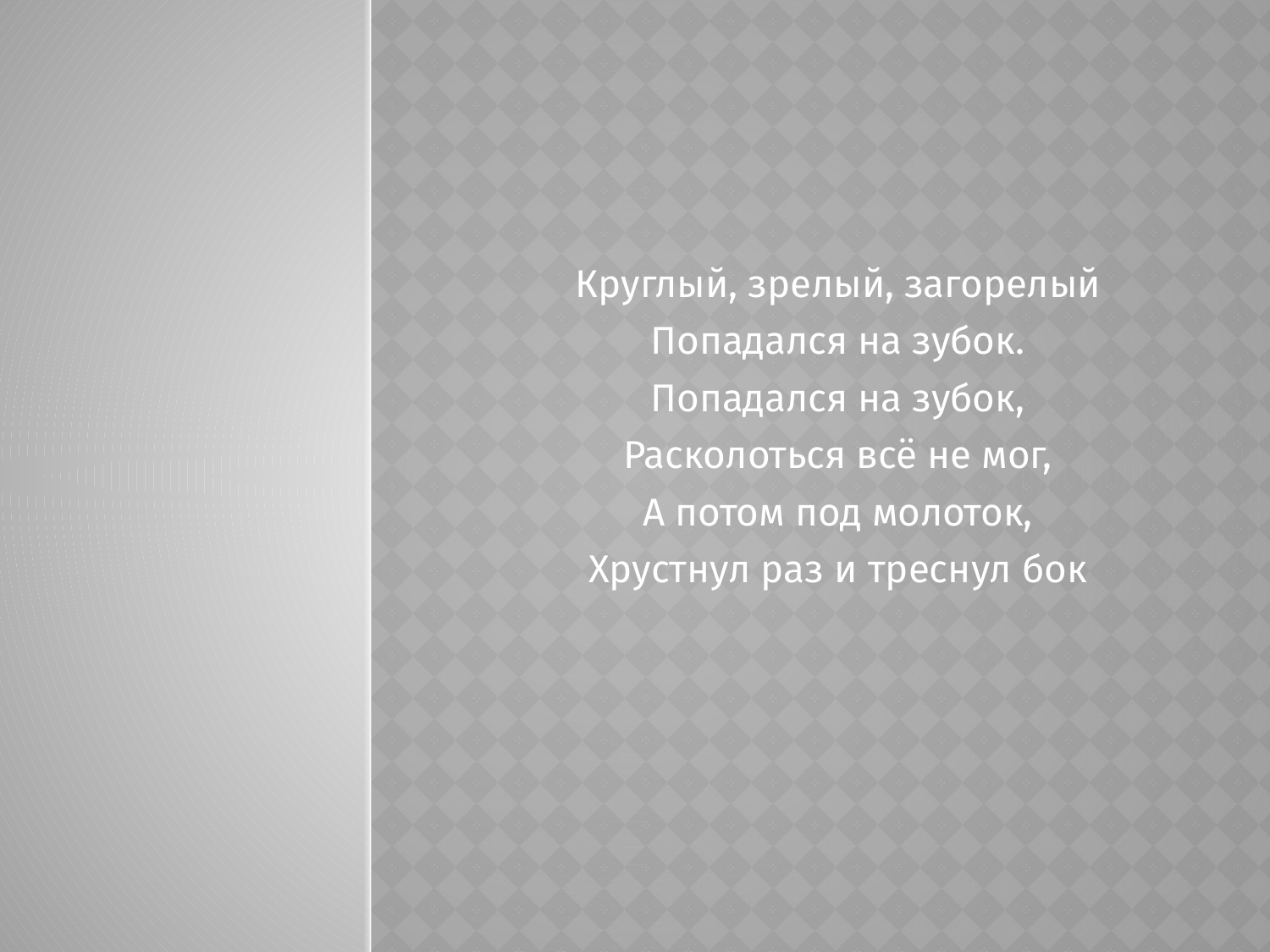

Круглый, зрелый, загорелый
Попадался на зубок.
Попадался на зубок,
Расколоться всё не мог,
А потом под молоток,
Хрустнул раз и треснул бок